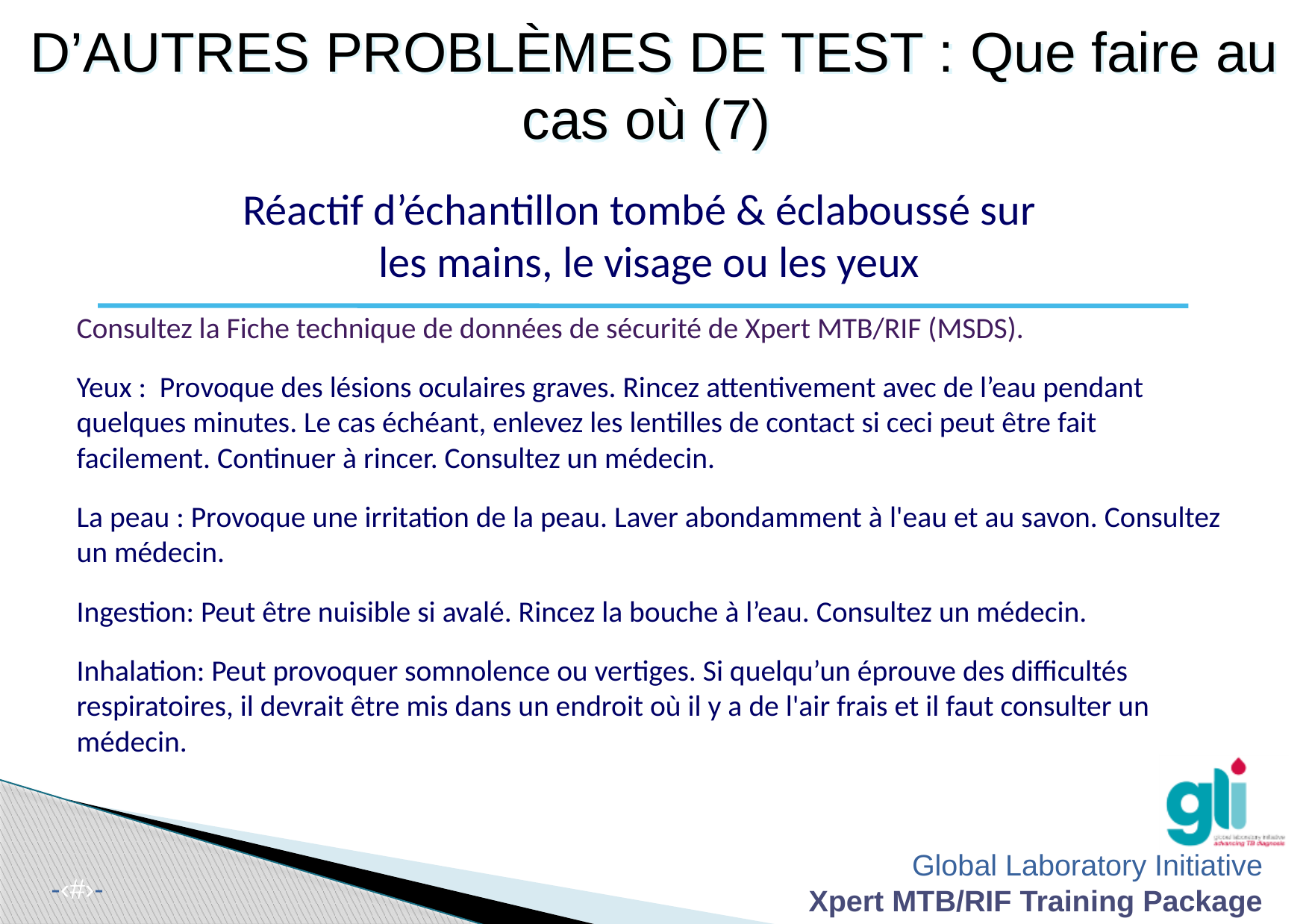

D’AUTRES PROBLÈMES DE TEST : Que faire au cas où (7)
Réactif d’échantillon tombé & éclaboussé sur
les mains, le visage ou les yeux
Consultez la Fiche technique de données de sécurité de Xpert MTB/RIF (MSDS).
Yeux :  Provoque des lésions oculaires graves. Rincez attentivement avec de l’eau pendant quelques minutes. Le cas échéant, enlevez les lentilles de contact si ceci peut être fait facilement. Continuer à rincer. Consultez un médecin.
La peau : Provoque une irritation de la peau. Laver abondamment à l'eau et au savon. Consultez un médecin.
Ingestion: Peut être nuisible si avalé. Rincez la bouche à l’eau. Consultez un médecin.
Inhalation: Peut provoquer somnolence ou vertiges. Si quelqu’un éprouve des difficultés respiratoires, il devrait être mis dans un endroit où il y a de l'air frais et il faut consulter un médecin.